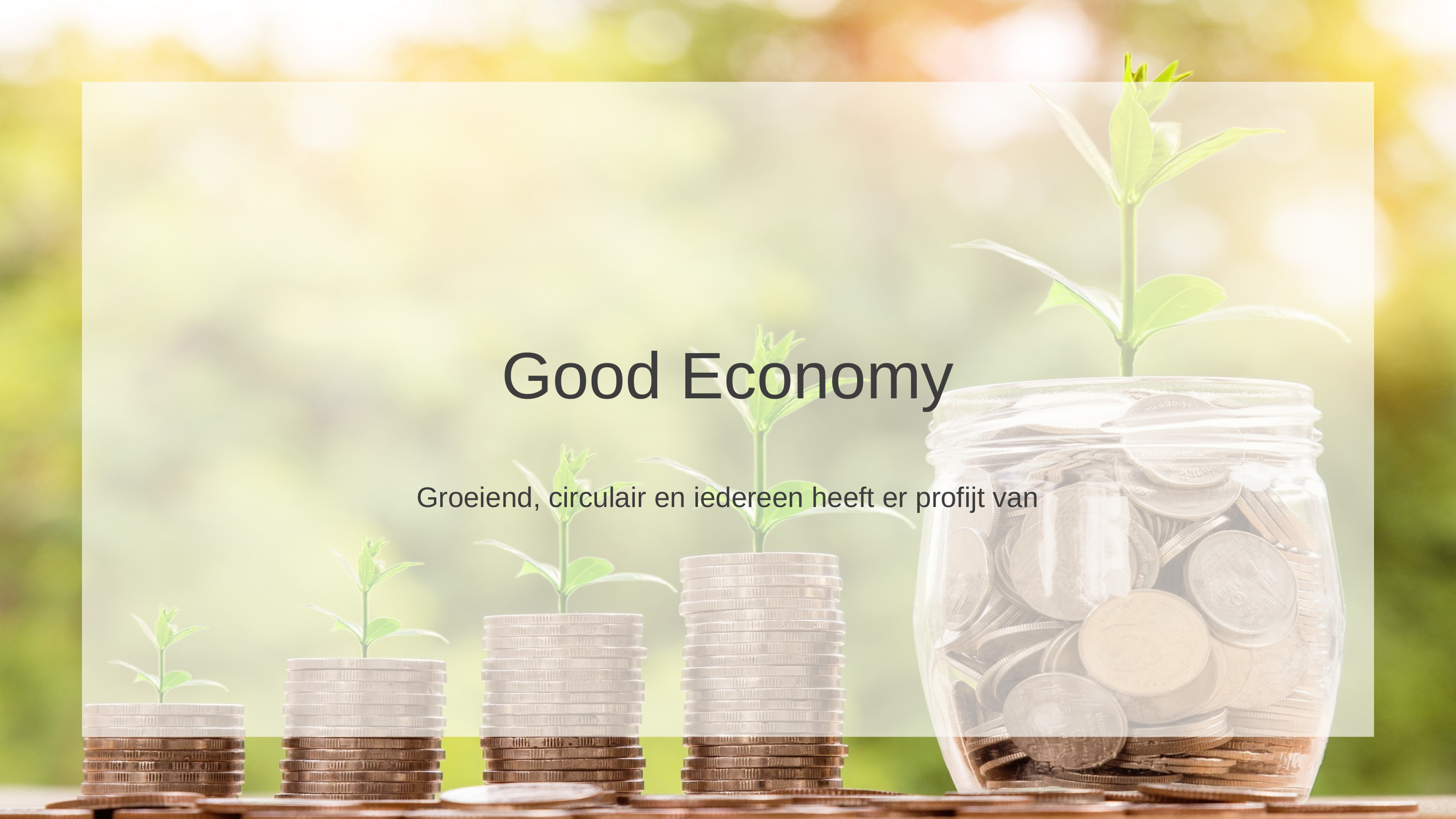

Good Economy
Groeiend, circulair en iedereen heeft er profijt van